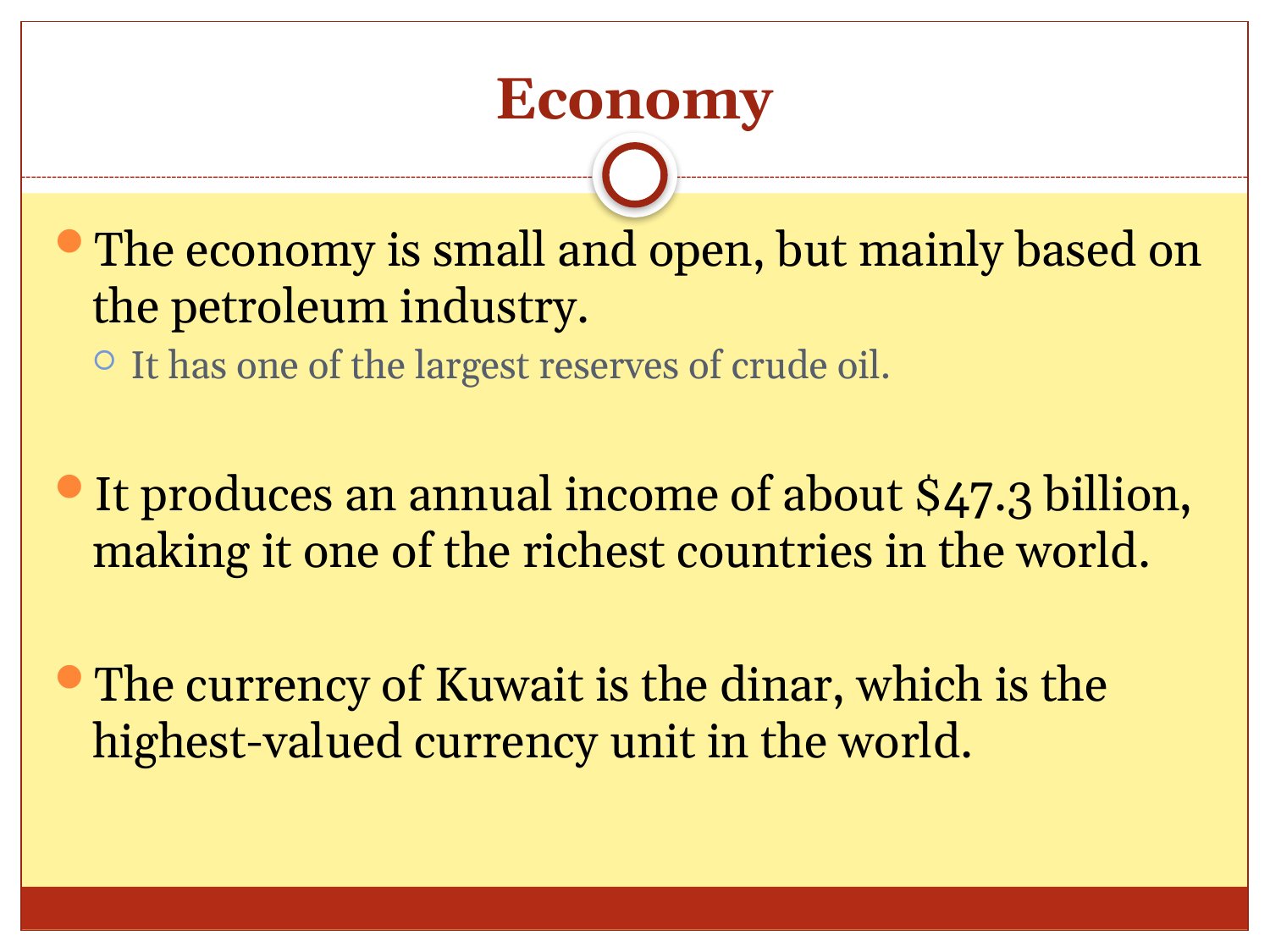

# Economy
The economy is small and open, but mainly based on the petroleum industry.
It has one of the largest reserves of crude oil.

It produces an annual income of about $47.3 billion, making it one of the richest countries in the world.

The currency of Kuwait is the dinar, which is the highest-valued currency unit in the world.